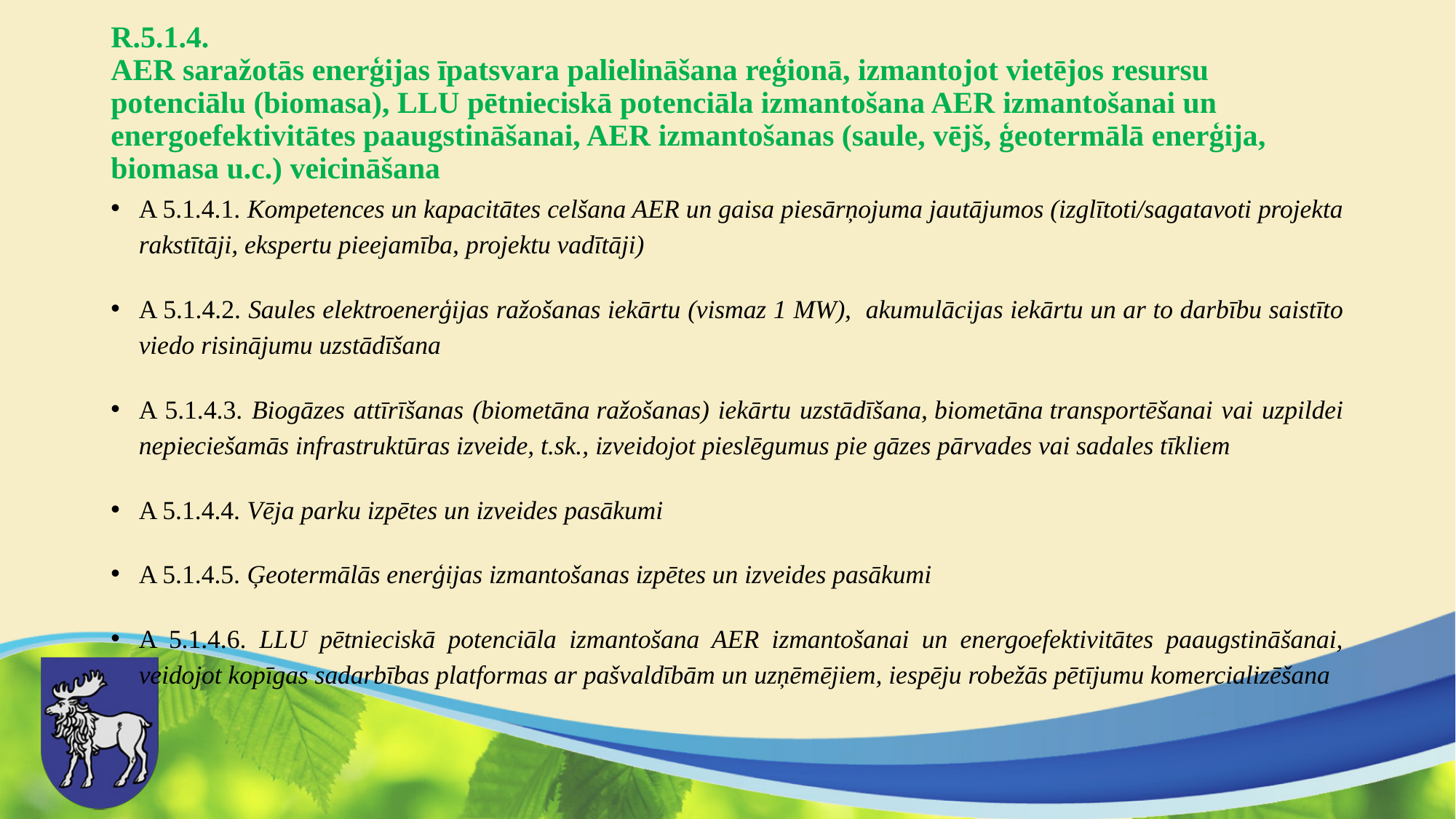

# R.5.1.4. AER saražotās enerģijas īpatsvara palielināšana reģionā, izmantojot vietējos resursu potenciālu (biomasa), LLU pētnieciskā potenciāla izmantošana AER izmantošanai un energoefektivitātes paaugstināšanai, AER izmantošanas (saule, vējš, ģeotermālā enerģija, biomasa u.c.) veicināšana
A 5.1.4.1. Kompetences un kapacitātes celšana AER un gaisa piesārņojuma jautājumos (izglītoti/sagatavoti projekta rakstītāji, ekspertu pieejamība, projektu vadītāji)
A 5.1.4.2. Saules elektroenerģijas ražošanas iekārtu (vismaz 1 MW),  akumulācijas iekārtu un ar to darbību saistīto viedo risinājumu uzstādīšana
A 5.1.4.3. Biogāzes attīrīšanas (biometāna ražošanas) iekārtu uzstādīšana, biometāna transportēšanai vai uzpildei nepieciešamās infrastruktūras izveide, t.sk., izveidojot pieslēgumus pie gāzes pārvades vai sadales tīkliem
A 5.1.4.4. Vēja parku izpētes un izveides pasākumi
A 5.1.4.5. Ģeotermālās enerģijas izmantošanas izpētes un izveides pasākumi
A 5.1.4.6. LLU pētnieciskā potenciāla izmantošana AER izmantošanai un energoefektivitātes paaugstināšanai, veidojot kopīgas sadarbības platformas ar pašvaldībām un uzņēmējiem, iespēju robežās pētījumu komercializēšana